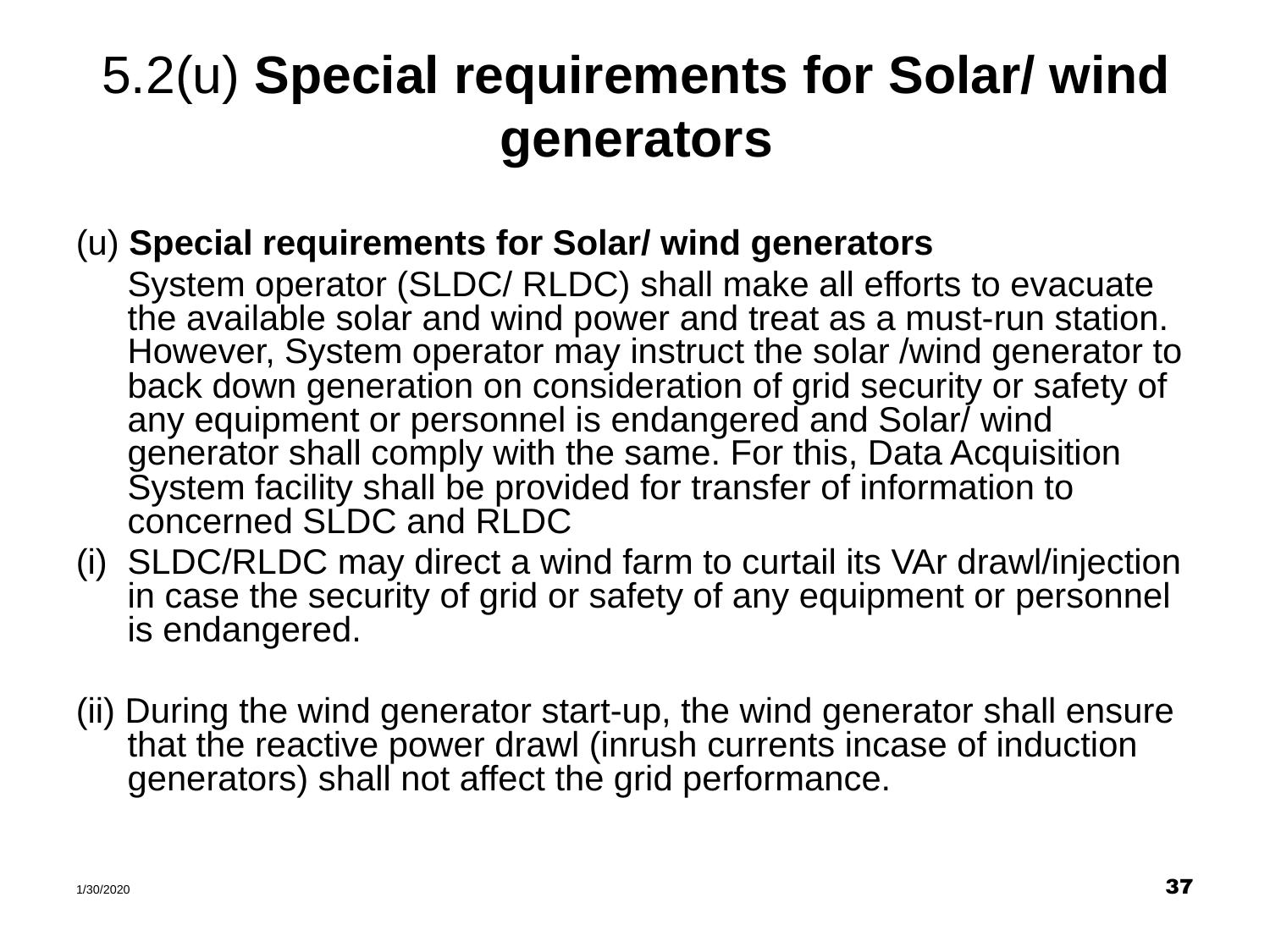

# 5.2(u) Special requirements for Solar/ wind generators
(u) Special requirements for Solar/ wind generators
	System operator (SLDC/ RLDC) shall make all efforts to evacuate the available solar and wind power and treat as a must-run station.  However, System operator may instruct the solar /wind generator to back down generation on consideration of grid security or safety of any equipment or personnel is endangered and Solar/ wind generator shall comply with the same. For this, Data Acquisition System facility shall be provided for transfer of information to concerned SLDC and RLDC
SLDC/RLDC may direct a wind farm to curtail its VAr drawl/injection in case the security of grid or safety of any equipment or personnel is endangered.

(ii) During the wind generator start-up, the wind generator shall ensure that the reactive power drawl (inrush currents incase of induction generators) shall not affect the grid performance.
1/30/2020
37